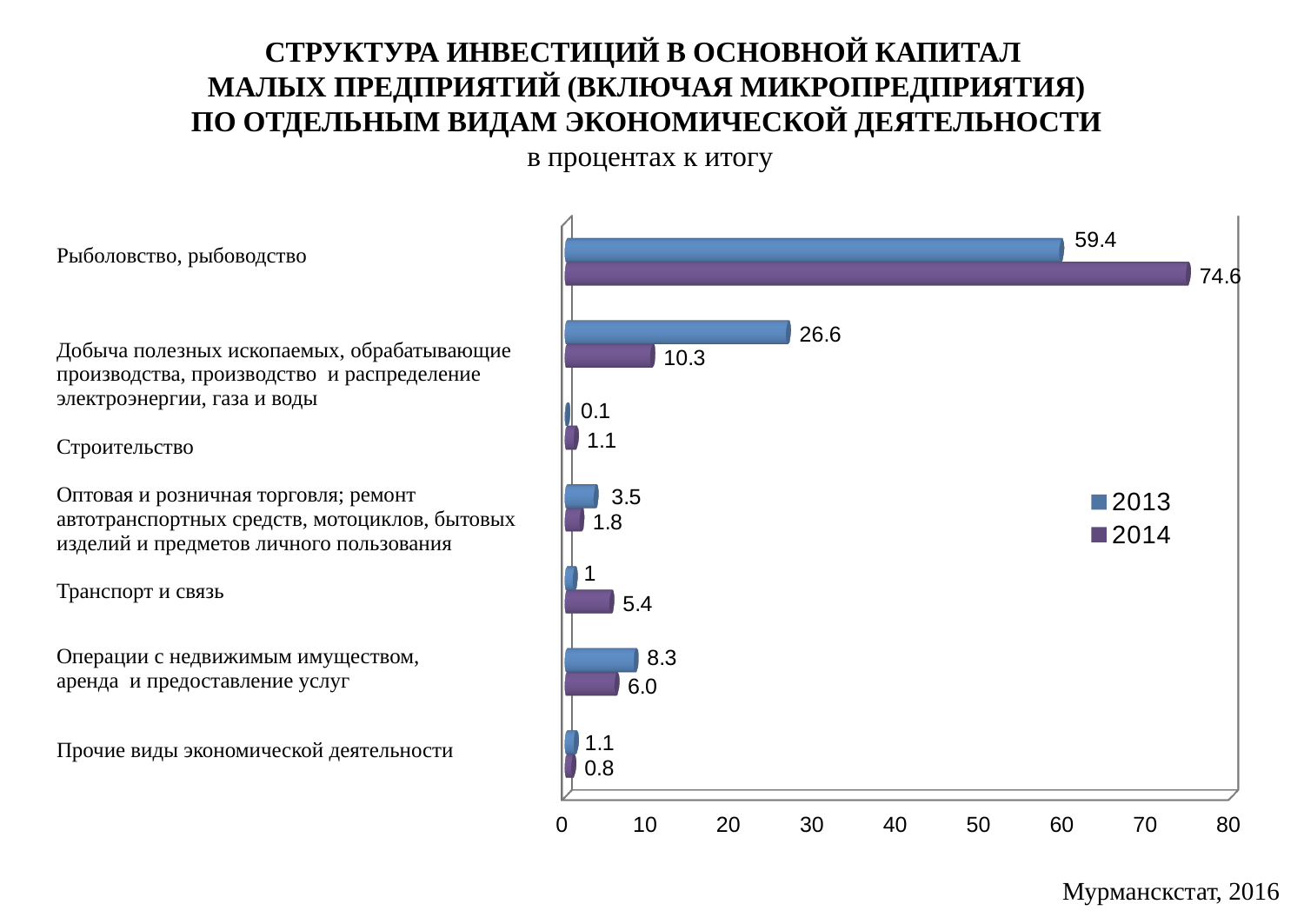

СТРУКТУРА ИнвестициЙ в основной капитал
МАЛЫХ ПРЕДПРИЯТИЙ (ВКЛЮЧАЯ МИКРОПРЕДПРИЯТИЯ)
ПО ОТДЕЛЬНЫМ ВИДАМ ЭКОНОМИЧЕСКОЙ ДЕЯТЕЛЬНОСТИ
 в процентах к итогу

[unsupported chart]

| Рыболовство, рыбоводство |
| --- |
| Добыча полезных ископаемых, обрабатывающие производства, производство и распределение электроэнергии, газа и воды Строительство Оптовая и розничная торговля; ремонт автотранспортных средств, мотоциклов, бытовых изделий и предметов личного пользования Транспорт и связь |
| Операции с недвижимым имуществом, аренда и предоставление услуг |
| Прочие виды экономической деятельности |
Мурманскстат, 2016